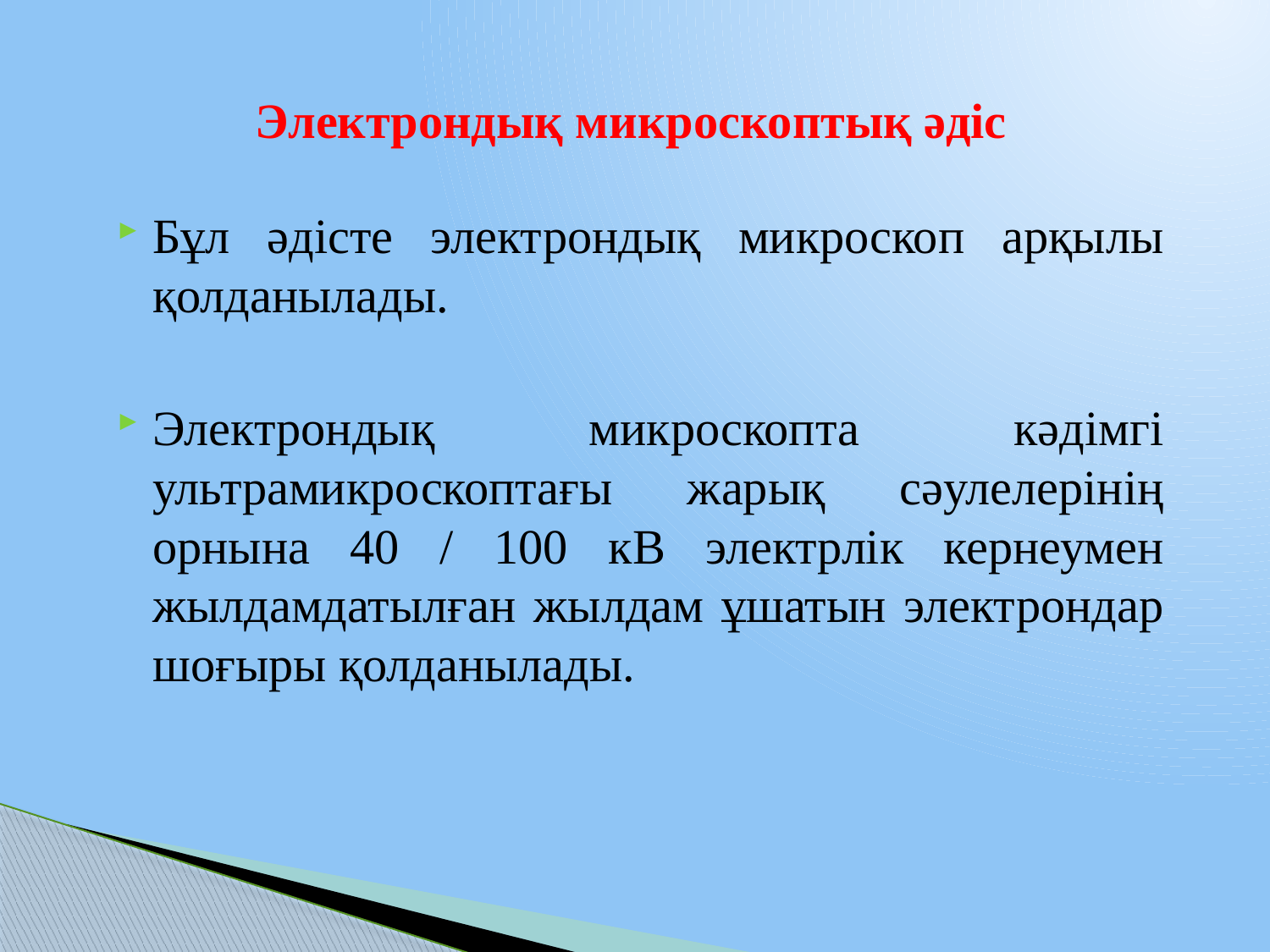

# Электрондық микроскоптық әдіс
Бұл әдісте электрондық микроскоп арқылы қолданылады.

Электрондық микроскопта кәдімгі ультрамикроскоптағы жарық сәулелерінің орнына 40 / 100 кВ электрлік кернеумен жылдамдатылған жылдам ұшатын электрондар шоғыры қолданылады.